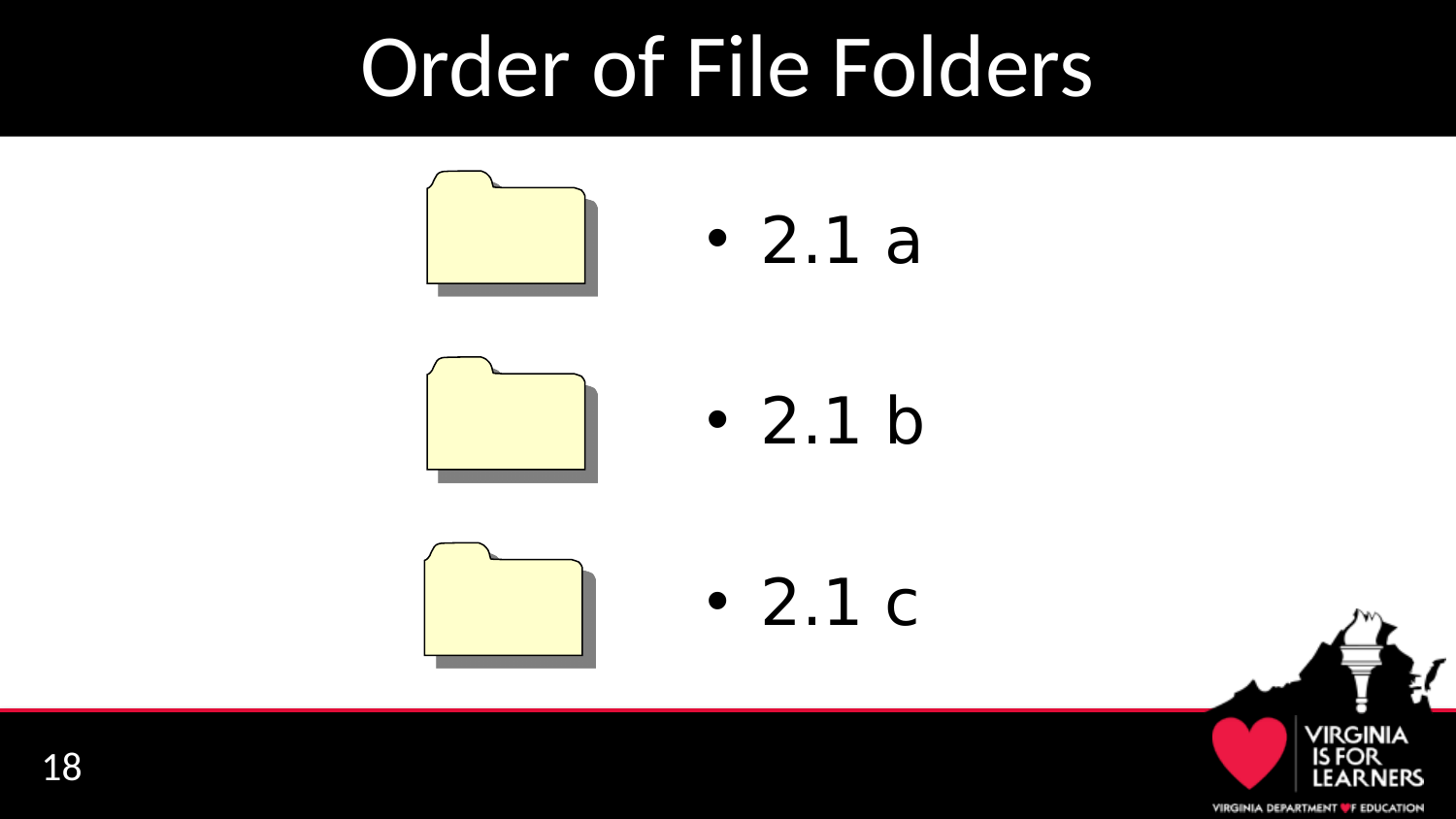

# Order of File Folders

2.1 a

2.1 b

2.1 c